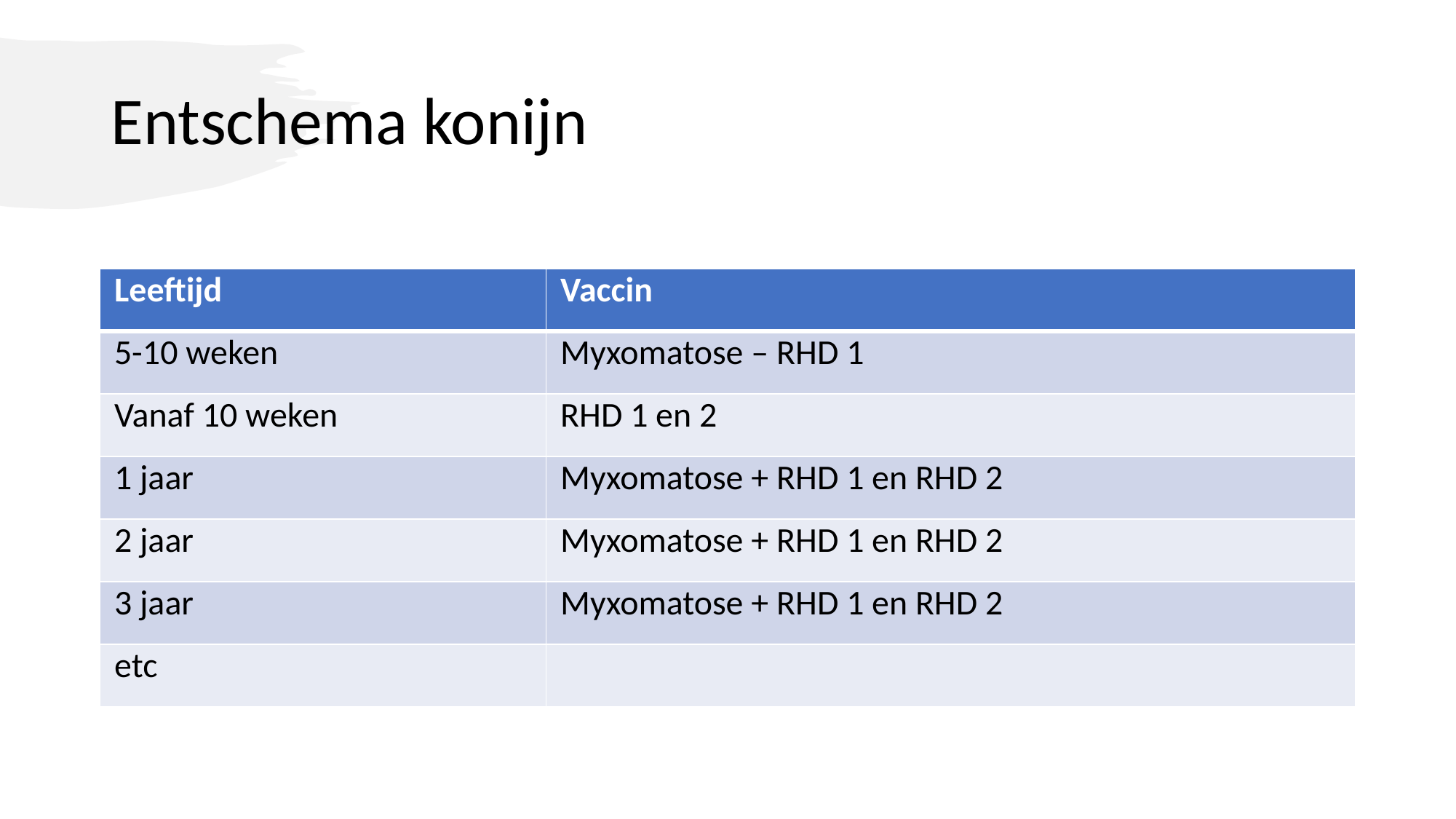

# Entschema konijn
| Leeftijd | Vaccin |
| --- | --- |
| 5-10 weken | Myxomatose – RHD 1 |
| Vanaf 10 weken | RHD 1 en 2 |
| 1 jaar | Myxomatose + RHD 1 en RHD 2 |
| 2 jaar | Myxomatose + RHD 1 en RHD 2 |
| 3 jaar | Myxomatose + RHD 1 en RHD 2 |
| etc |  |